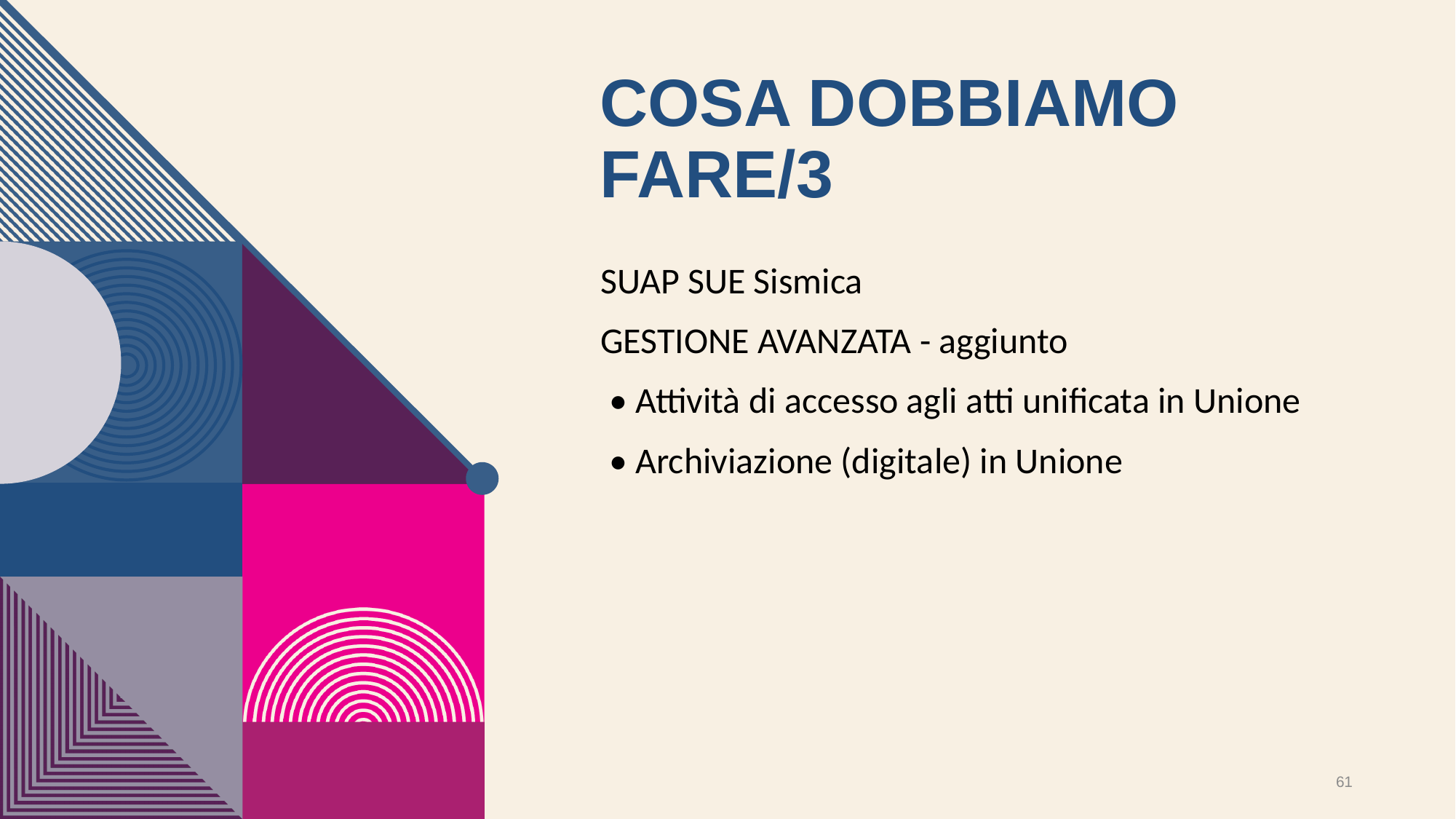

# Cosa dobbiamo fare/3
SUAP SUE Sismica
GESTIONE AVANZATA - aggiunto
• Attività di accesso agli atti unificata in Unione
• Archiviazione (digitale) in Unione

61